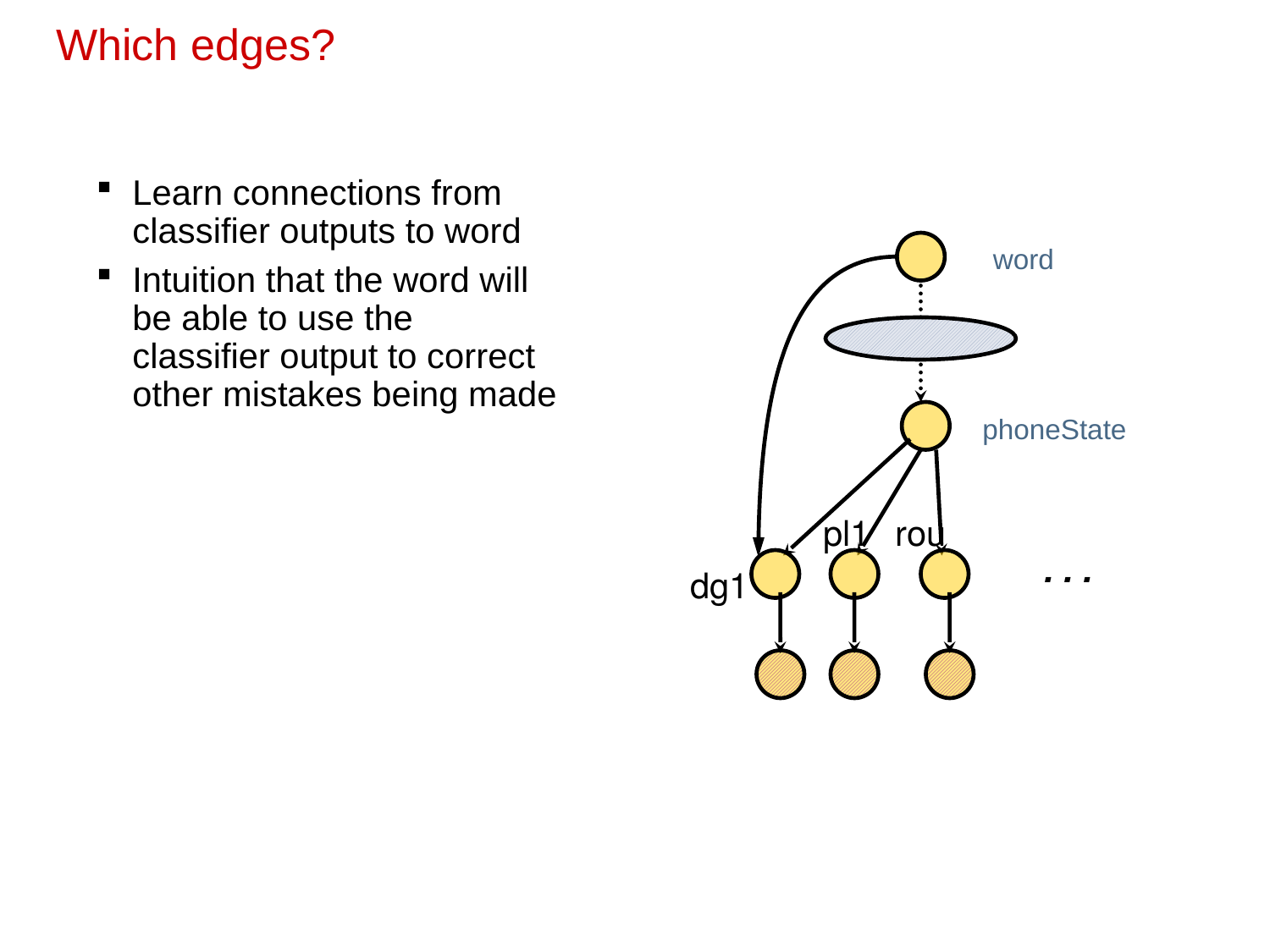

# Which edges?
Learn connections from classifier outputs to word
Intuition that the word will be able to use the classifier output to correct other mistakes being made

word

phoneState

pl1
rou

. . .
dg1